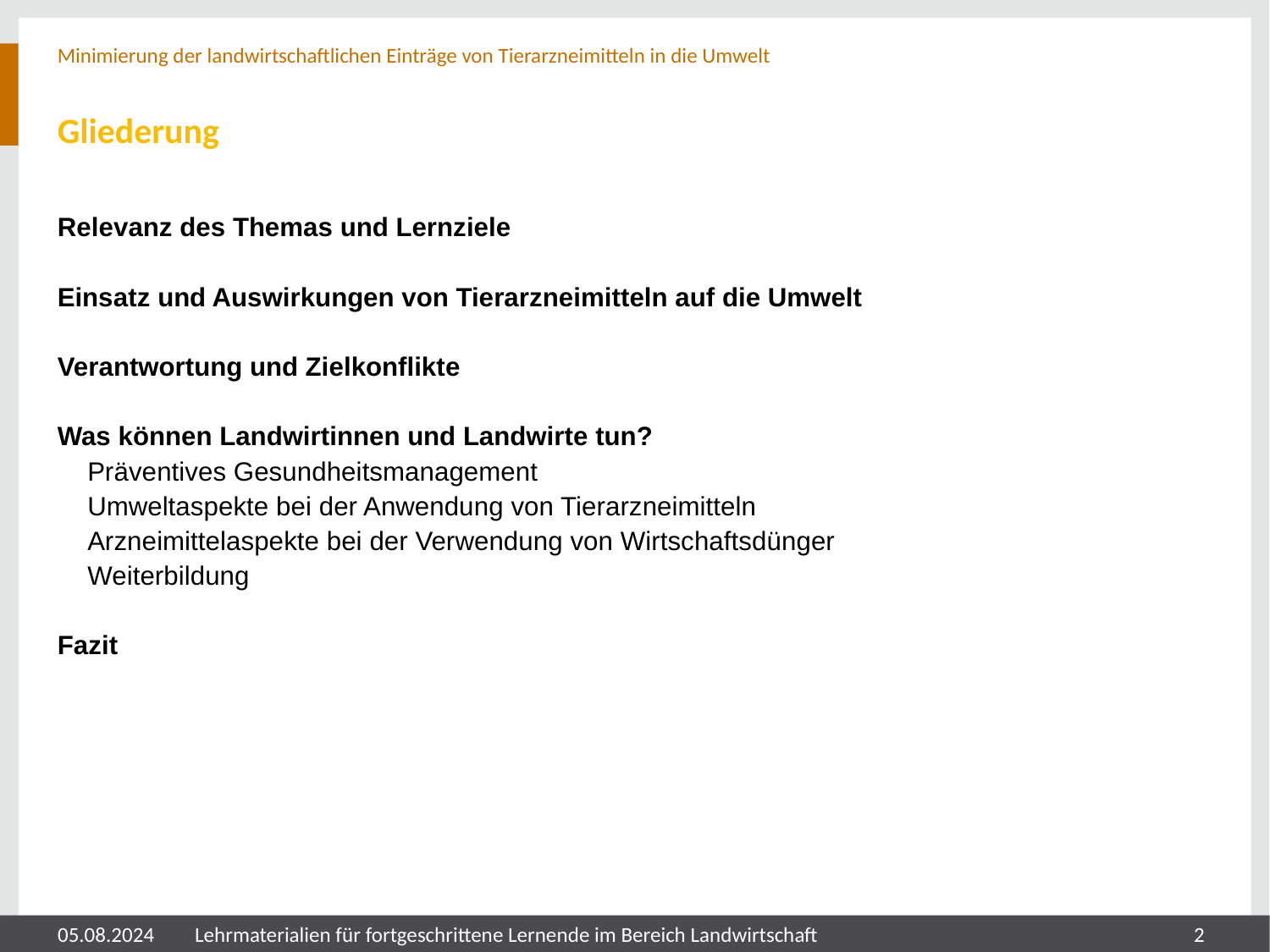

Minimierung der landwirtschaftlichen Einträge von Tierarzneimitteln in die Umwelt
# Gliederung
Relevanz des Themas und Lernziele

Einsatz und Auswirkungen von Tierarzneimitteln auf die Umwelt

Verantwortung und Zielkonflikte

Was können Landwirtinnen und Landwirte tun?
Präventives Gesundheitsmanagement
Umweltaspekte bei der Anwendung von Tierarzneimitteln
Arzneimittelaspekte bei der Verwendung von Wirtschaftsdünger
Weiterbildung

Fazit
05.08.2024
Lehrmaterialien für fortgeschrittene Lernende im Bereich Landwirtschaft
2